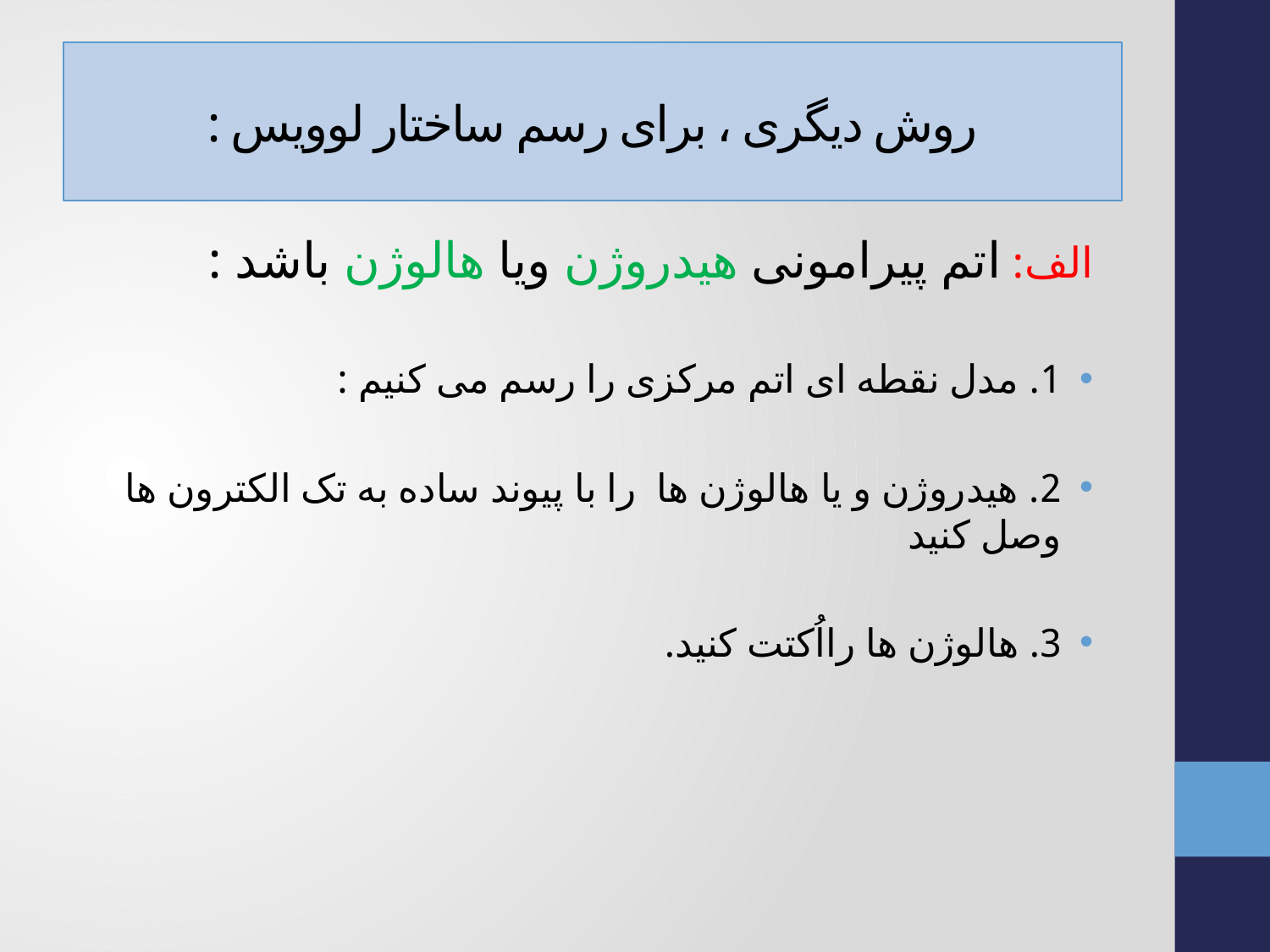

# روش دیگری ، برای رسم ساختار لوویس :
الف: اتم پیرامونی هیدروژن ویا هالوژن باشد :

1. مدل نقطه ای اتم مرکزی را رسم می کنیم :

2. هیدروژن و یا هالوژن ها  را با پیوند ساده به تک الکترون ها وصل کنید

3. هالوژن ها رااُکتت کنید.